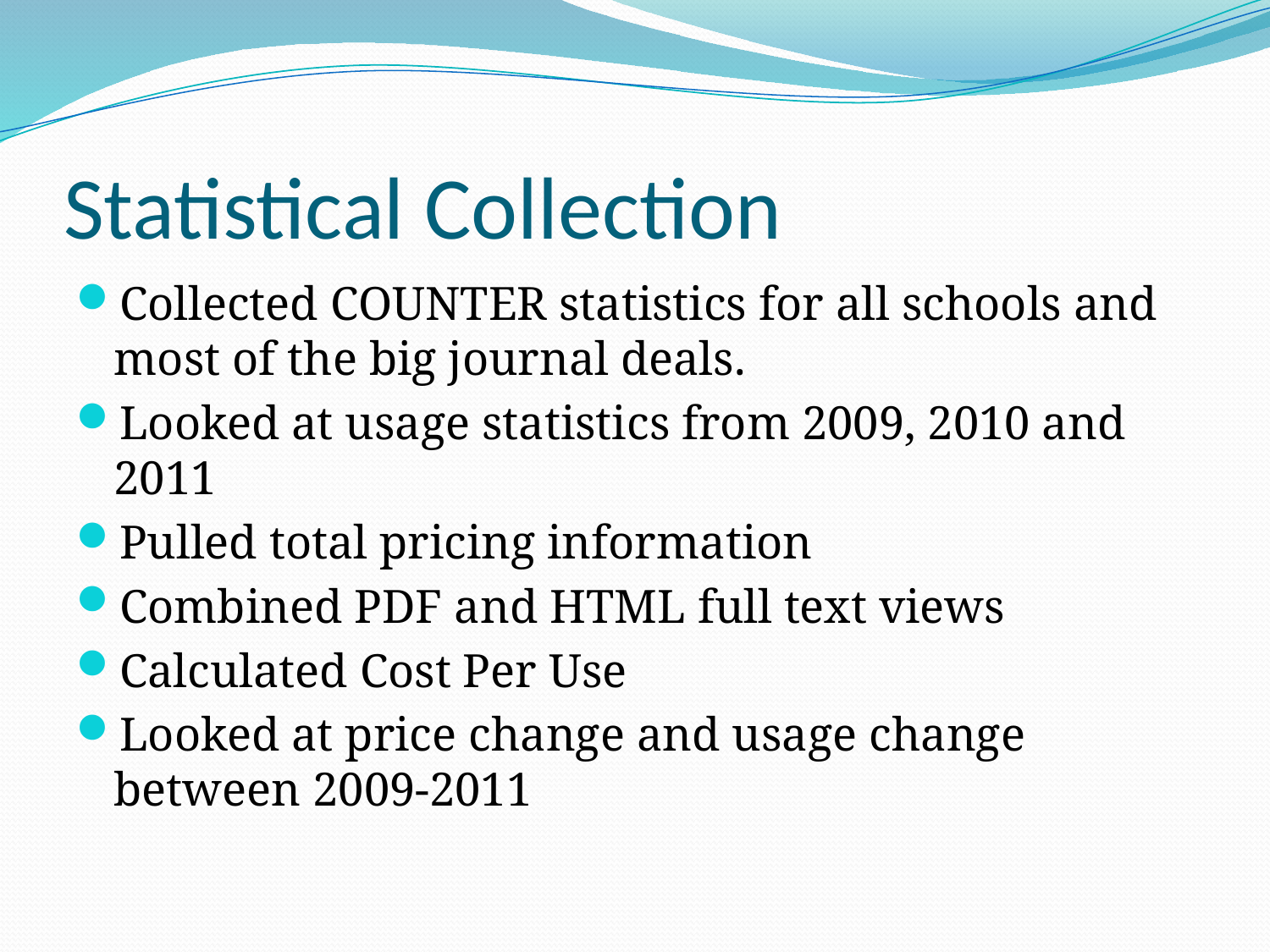

# Statistical Collection
Collected COUNTER statistics for all schools and most of the big journal deals.
Looked at usage statistics from 2009, 2010 and 2011
Pulled total pricing information
Combined PDF and HTML full text views
Calculated Cost Per Use
Looked at price change and usage change between 2009-2011